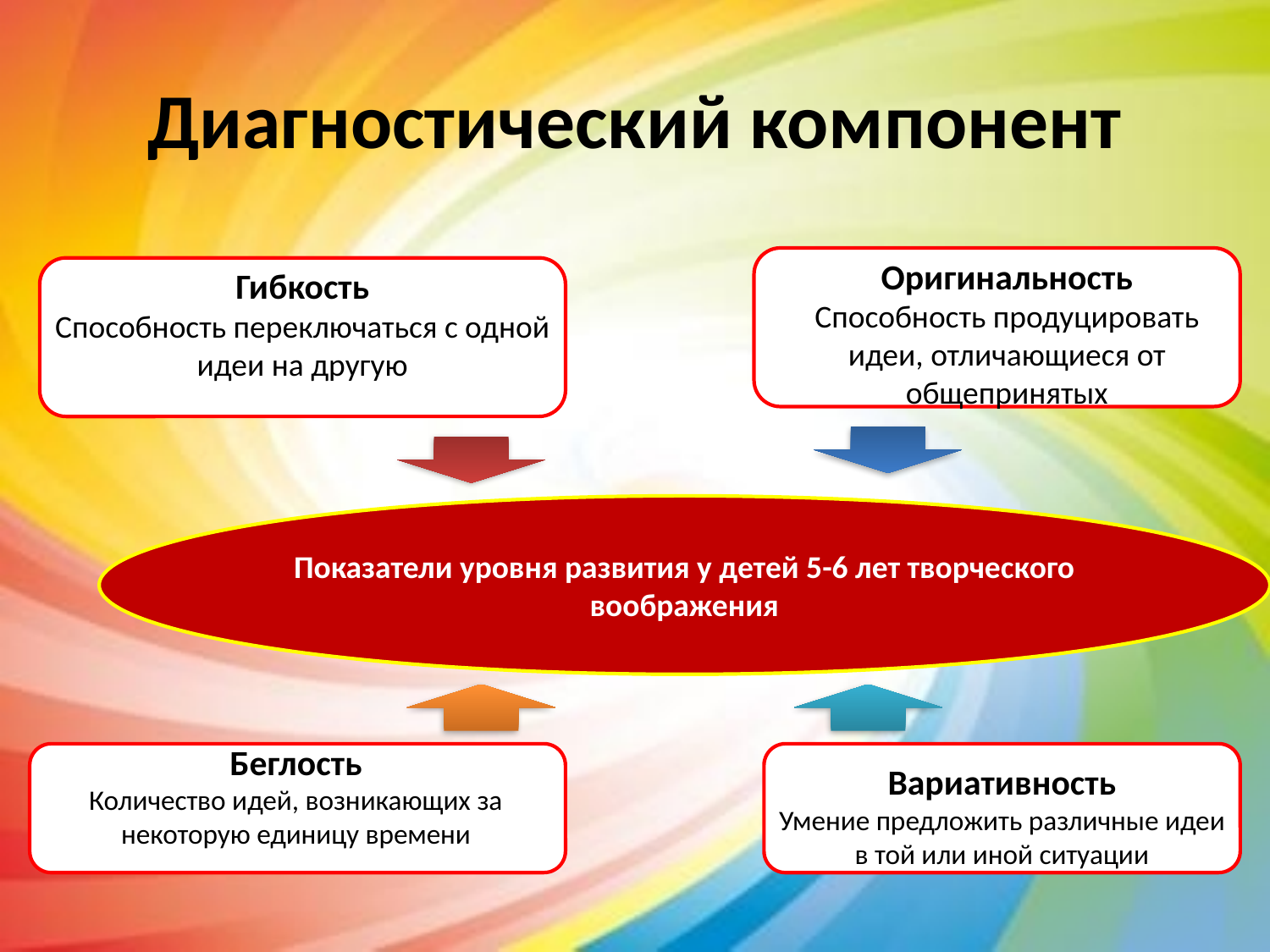

# Диагностический компонент

Оригинальность
Способность продуцировать идеи, отличающиеся от общепринятых
беглость

Гибкость
Способность переключаться с одной идеи на другую

Показатели уровня развития у детей 5-6 лет творческого воображения

Беглость
Количество идей, возникающих за некоторую единицу времени

Вариативность
Умение предложить различные идеи в той или иной ситуации